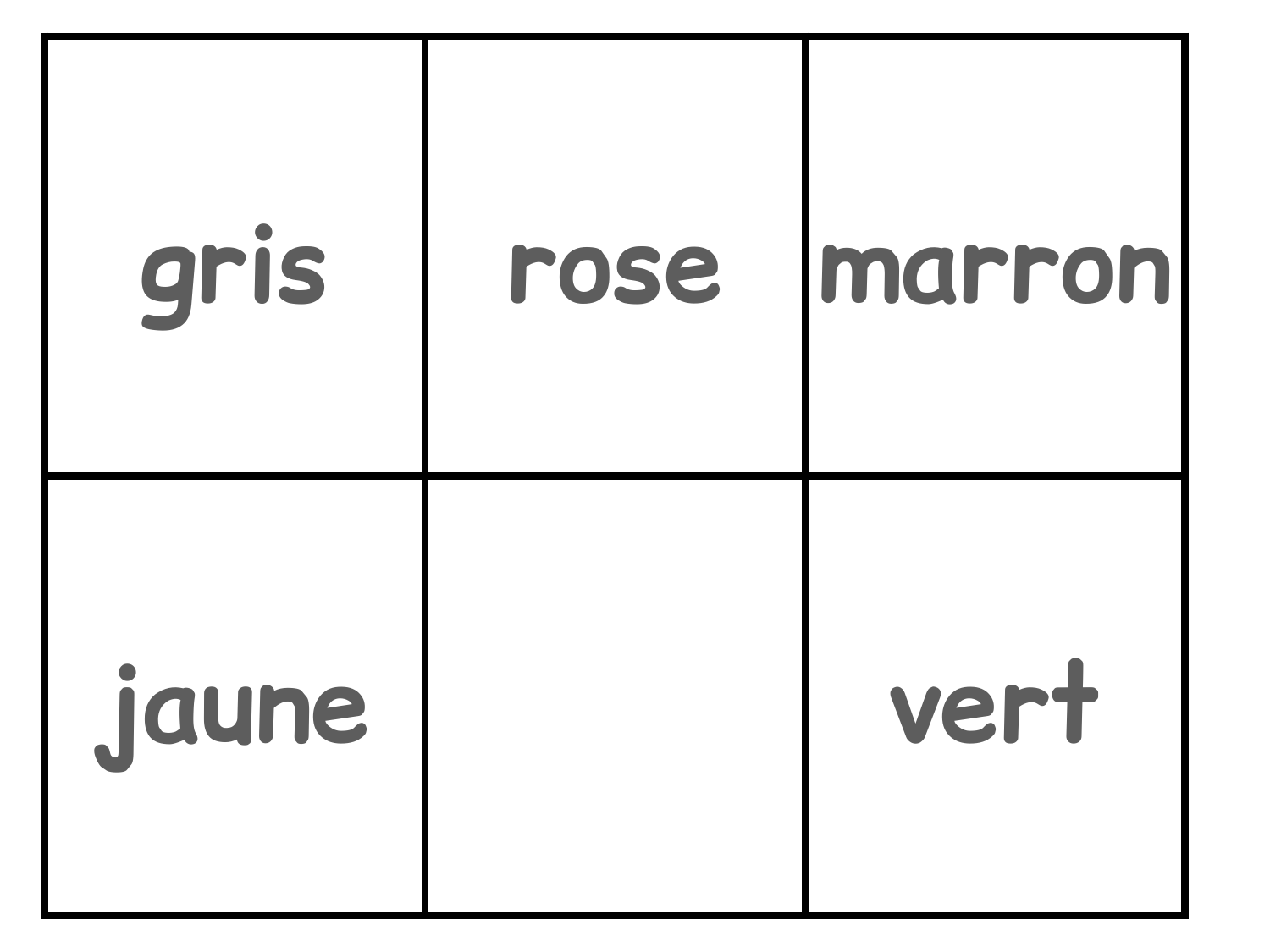

| gris | rose | marron |
| --- | --- | --- |
| jaune |  | vert |